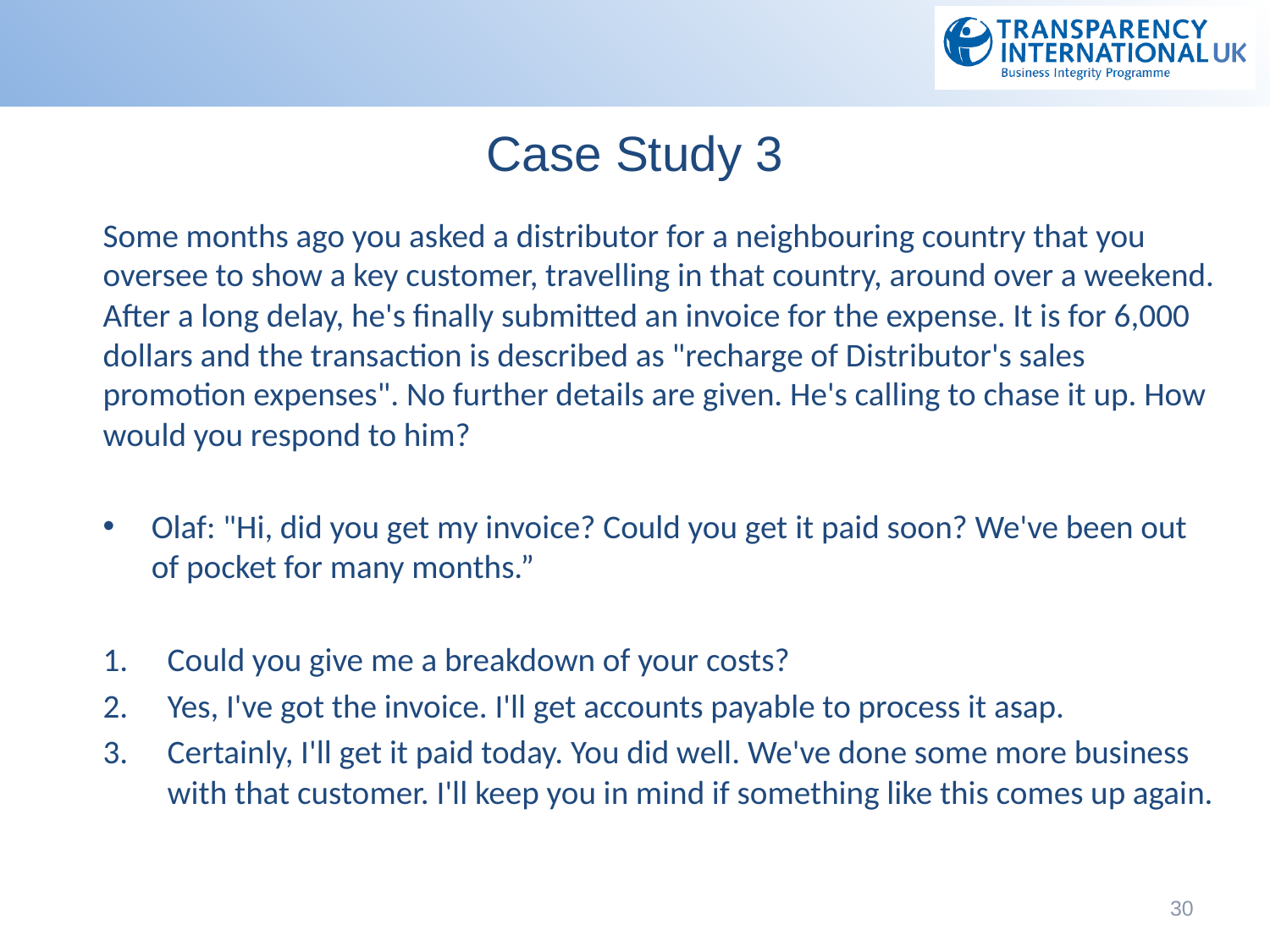

# Case Study 3
Some months ago you asked a distributor for a neighbouring country that you oversee to show a key customer, travelling in that country, around over a weekend. After a long delay, he's finally submitted an invoice for the expense. It is for 6,000 dollars and the transaction is described as "recharge of Distributor's sales promotion expenses". No further details are given. He's calling to chase it up. How would you respond to him?

Olaf: "Hi, did you get my invoice? Could you get it paid soon? We've been out of pocket for many months.”

Could you give me a breakdown of your costs?
Yes, I've got the invoice. I'll get accounts payable to process it asap.
Certainly, I'll get it paid today. You did well. We've done some more business with that customer. I'll keep you in mind if something like this comes up again.

30